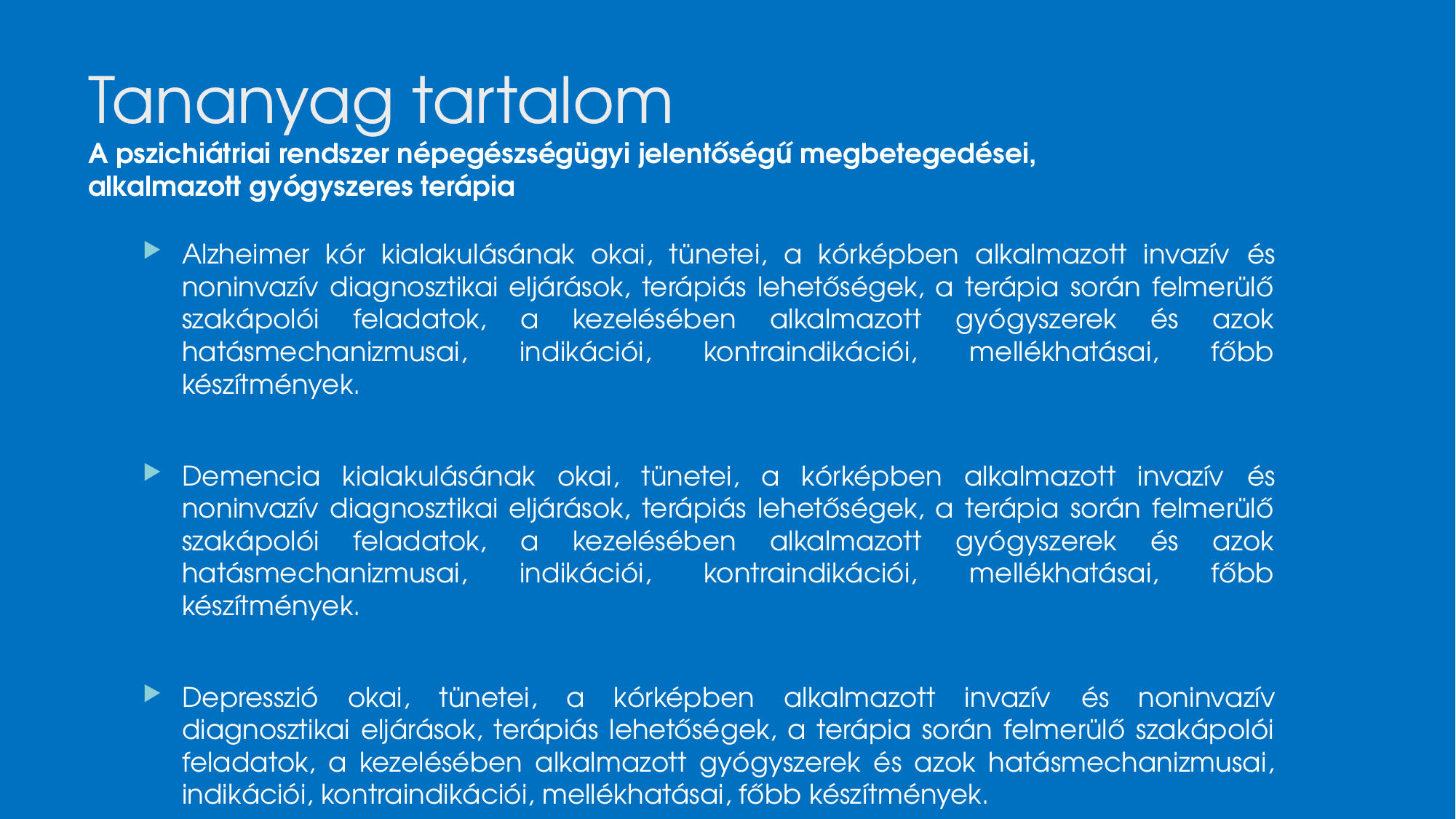

# Tananyag tartalom A pszichiátriai rendszer népegészségügyi jelentőségű megbetegedései, alkalmazott gyógyszeres terápia
Alzheimer kór kialakulásának okai, tünetei, a kórképben alkalmazott invazív és noninvazív diagnosztikai eljárások, terápiás lehetőségek, a terápia során felmerülő szakápolói feladatok, a kezelésében alkalmazott gyógyszerek és azok hatásmechanizmusai, indikációi, kontraindikációi, mellékhatásai, főbb készítmények.

Demencia kialakulásának okai, tünetei, a kórképben alkalmazott invazív és noninvazív diagnosztikai eljárások, terápiás lehetőségek, a terápia során felmerülő szakápolói feladatok, a kezelésében alkalmazott gyógyszerek és azok hatásmechanizmusai, indikációi, kontraindikációi, mellékhatásai, főbb készítmények.

Depresszió okai, tünetei, a kórképben alkalmazott invazív és noninvazív diagnosztikai eljárások, terápiás lehetőségek, a terápia során felmerülő szakápolói feladatok, a kezelésében alkalmazott gyógyszerek és azok hatásmechanizmusai, indikációi, kontraindikációi, mellékhatásai, főbb készítmények.